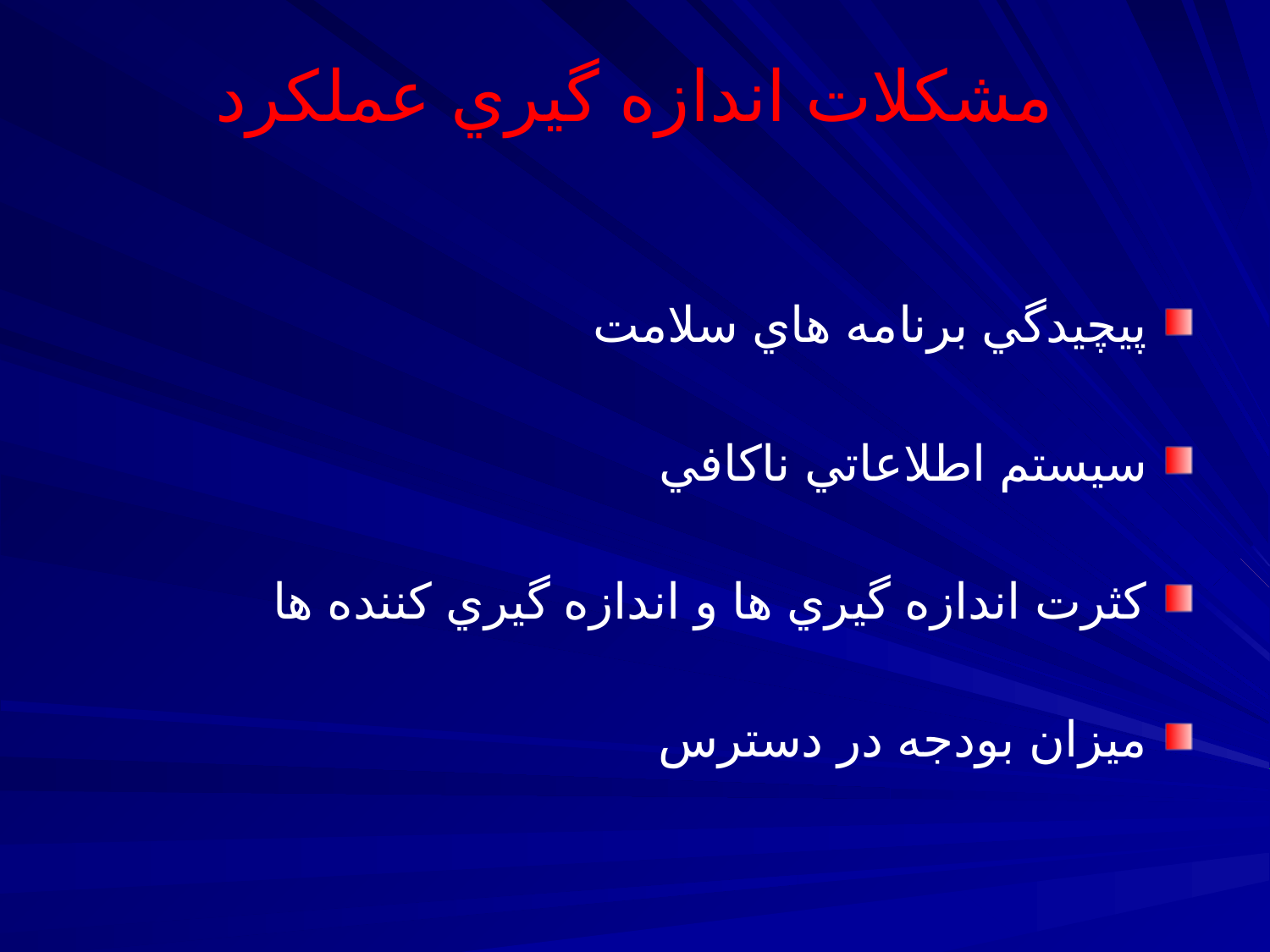

# مشكلات اندازه گيري عملكرد

پيچيدگي برنامه هاي سلامت

سيستم اطلاعاتي ناكافي

كثرت اندازه گيري ها و اندازه گيري كننده ها

میزان بودجه در دسترس